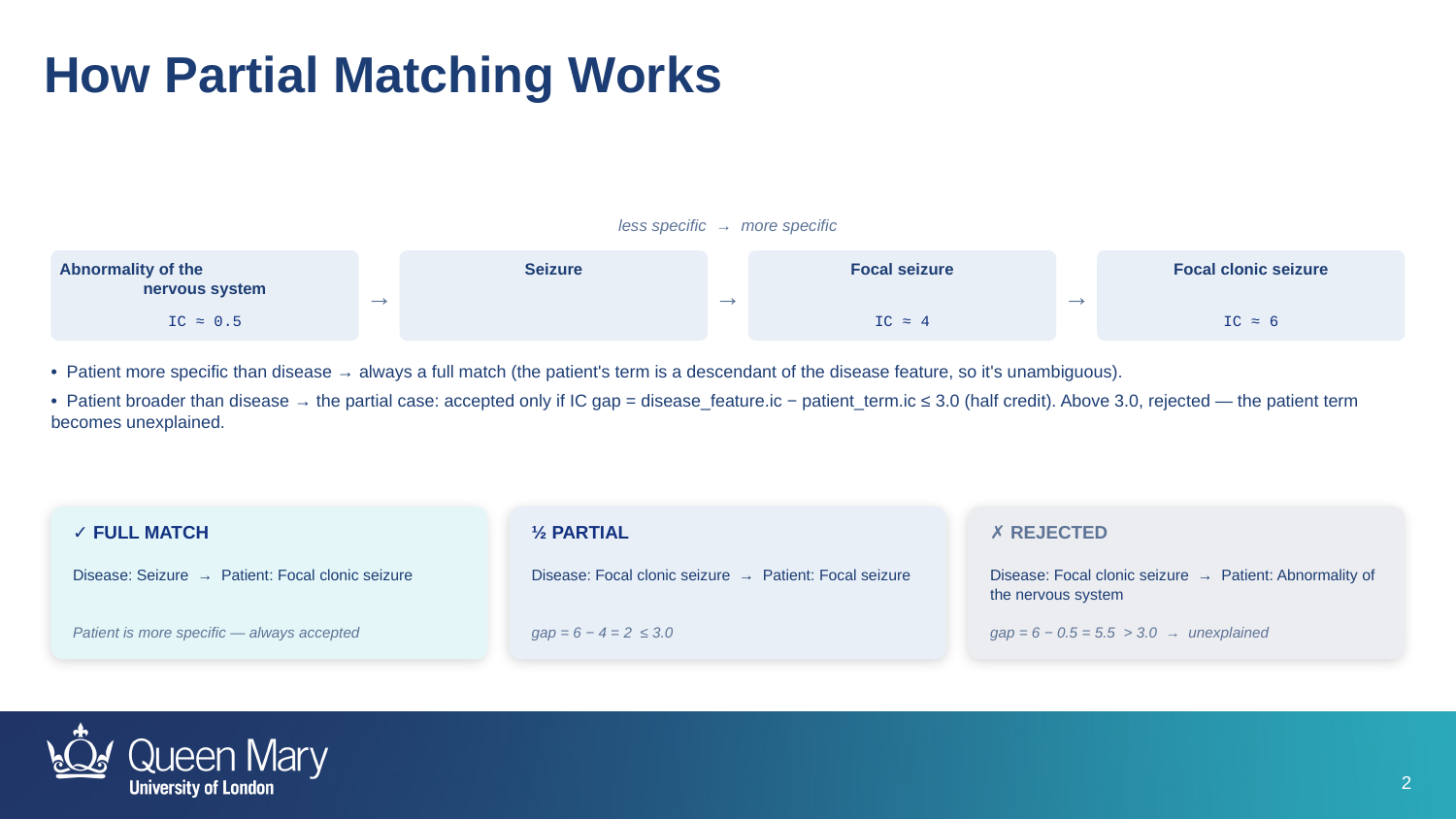

How Partial Matching Works
less specific  →  more specific

→

→

→

Abnormality of the
nervous system
Seizure
Focal seizure
Focal clonic seizure
IC ≈ 0.5
IC ≈ 4
IC ≈ 6
•  Patient more specific than disease → always a full match (the patient's term is a descendant of the disease feature, so it's unambiguous).
•  Patient broader than disease → the partial case: accepted only if IC gap = disease_feature.ic − patient_term.ic ≤ 3.0 (half credit). Above 3.0, rejected — the patient term becomes unexplained.

✓ FULL MATCH
½ PARTIAL
✗ REJECTED
Disease: Seizure  →  Patient: Focal clonic seizure
Disease: Focal clonic seizure  →  Patient: Focal seizure
Disease: Focal clonic seizure  →  Patient: Abnormality of the nervous system
Patient is more specific — always accepted
gap = 6 − 4 = 2  ≤ 3.0
gap = 6 − 0.5 = 5.5  > 3.0  →  unexplained